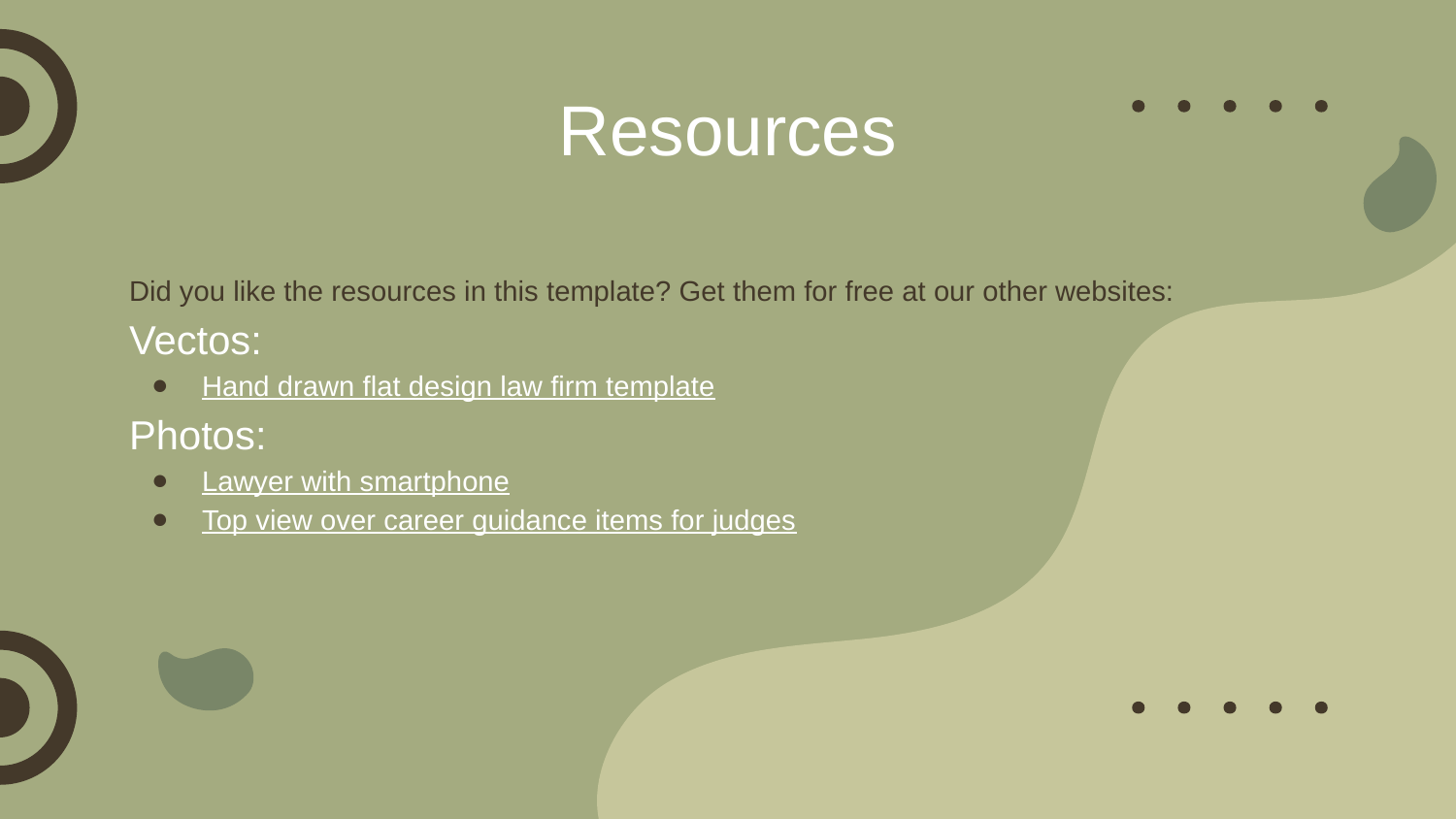

# Resources
Did you like the resources in this template? Get them for free at our other websites:
Vectos:
Hand drawn flat design law firm template
Photos:
Lawyer with smartphone
Top view over career guidance items for judges